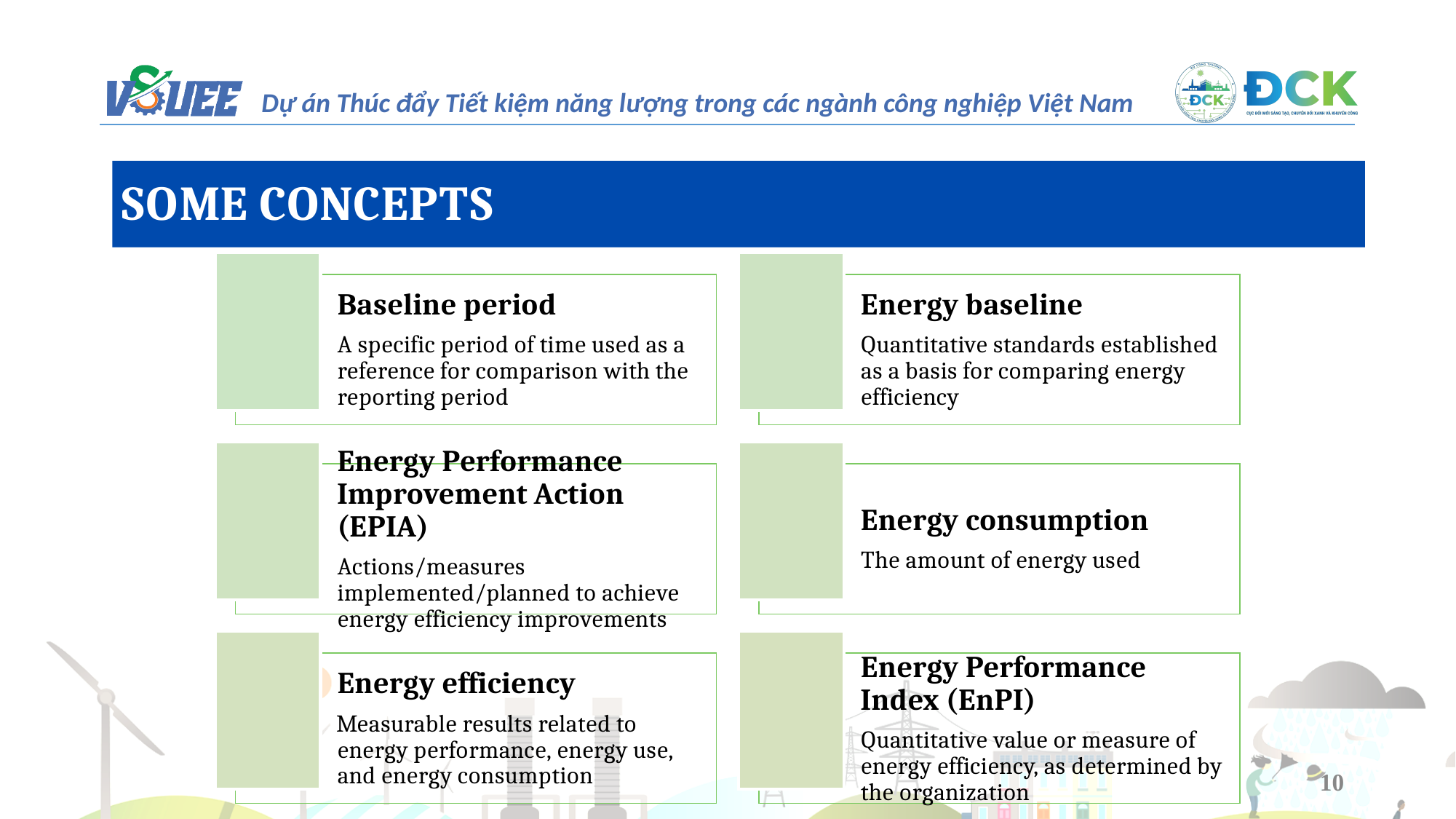

SOME CONCEPTS

Baseline period
A specific period of time used as a reference for comparison with the reporting period

Energy baseline
Quantitative standards established as a basis for comparing energy efficiency

Energy Performance Improvement Action (EPIA)
Actions/measures implemented/planned to achieve energy efficiency improvements

Energy consumption
The amount of energy used

Energy efficiency
Measurable results related to energy performance, energy use, and energy consumption

Energy Performance Index (EnPI)
Quantitative value or measure of energy efficiency, as determined by the organization
10